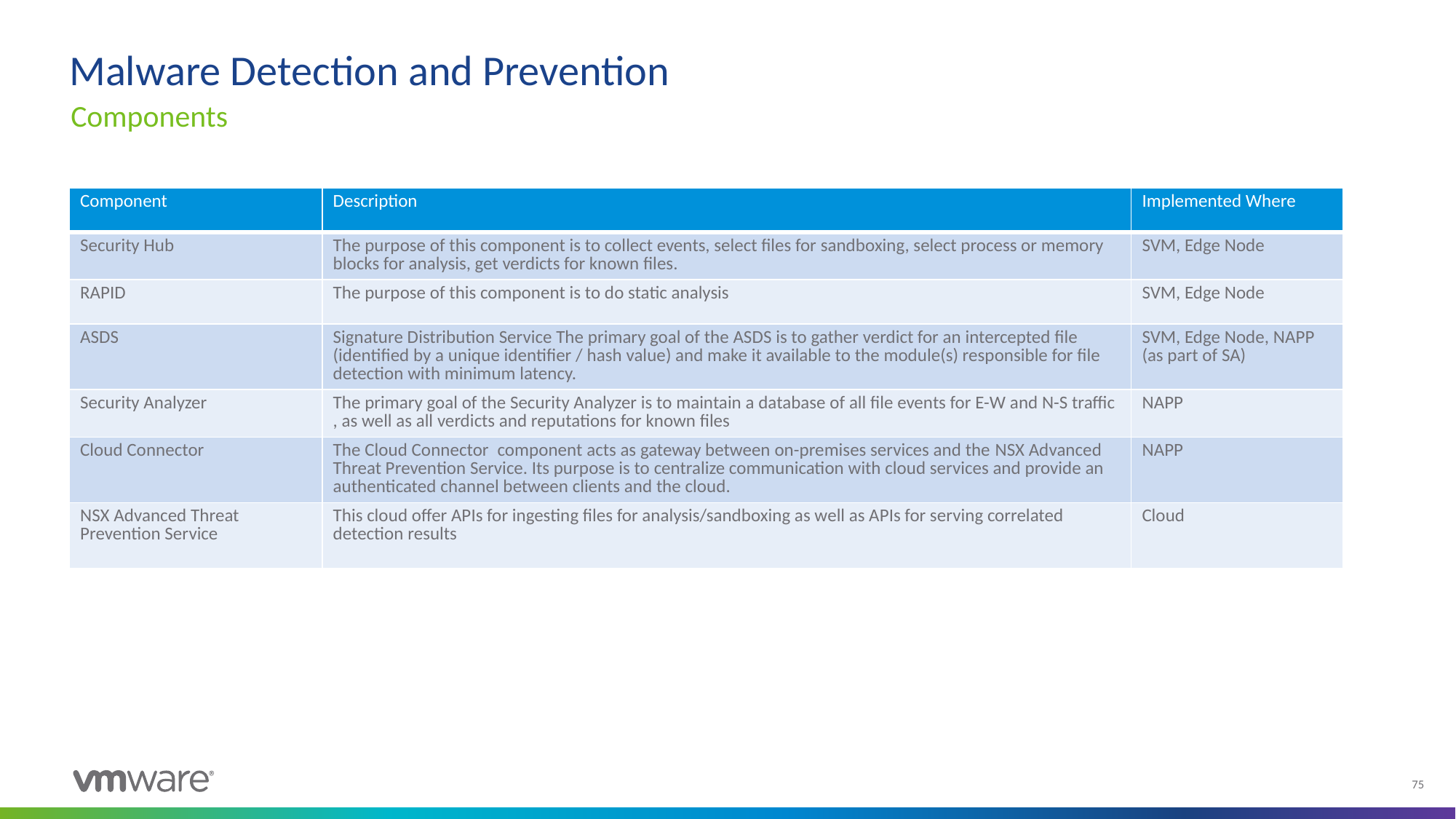

# Malware Detection and Prevention
Components
| Component | Description | Implemented Where |
| --- | --- | --- |
| Security Hub | The purpose of this component is to collect events, select files for sandboxing, select process or memory blocks for analysis, get verdicts for known files. | SVM, Edge Node |
| RAPID | The purpose of this component is to do static analysis | SVM, Edge Node |
| ASDS | Signature Distribution Service The primary goal of the ASDS is to gather verdict for an intercepted file (identified by a unique identifier / hash value) and make it available to the module(s) responsible for file detection with minimum latency. | SVM, Edge Node, NAPP (as part of SA) |
| Security Analyzer | The primary goal of the Security Analyzer is to maintain a database of all file events for E-W and N-S traffic , as well as all verdicts and reputations for known files | NAPP |
| Cloud Connector | The Cloud Connector  component acts as gateway between on-premises services and the NSX Advanced Threat Prevention Service. Its purpose is to centralize communication with cloud services and provide an authenticated channel between clients and the cloud. | NAPP |
| NSX Advanced Threat Prevention Service | This cloud offer APIs for ingesting files for analysis/sandboxing as well as APIs for serving correlated detection results | Cloud |